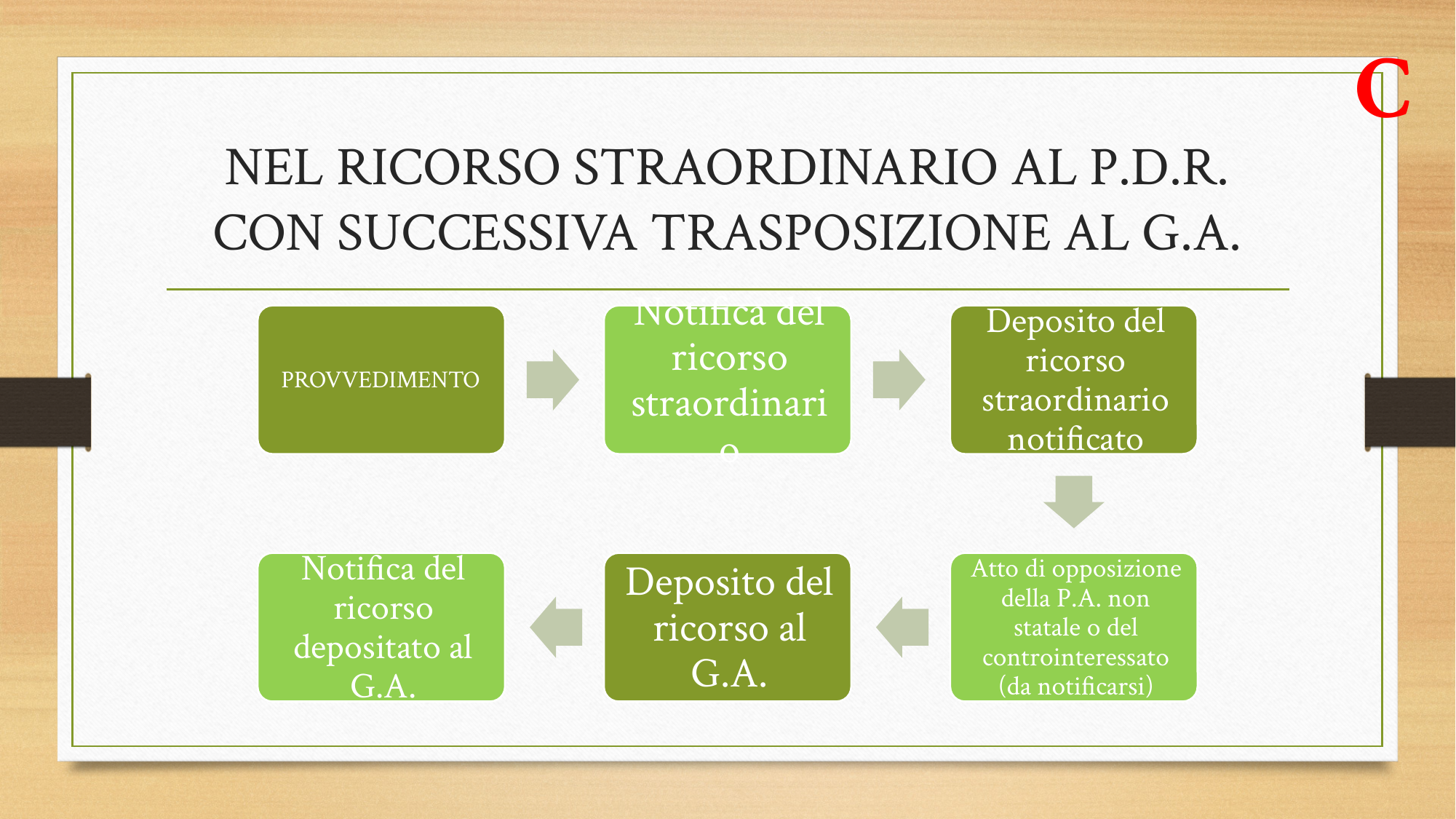

C
# NEL RICORSO STRAORDINARIO AL P.D.R. CON SUCCESSIVA TRASPOSIZIONE AL G.A.
PROVVEDIMENTO

Notifica del ricorso straordinario

Deposito del ricorso straordinario notificato

Atto di opposizione della P.A. non statale o del controinteressato (da notificarsi)

Deposito del ricorso al G.A.

Notifica del ricorso depositato al G.A.